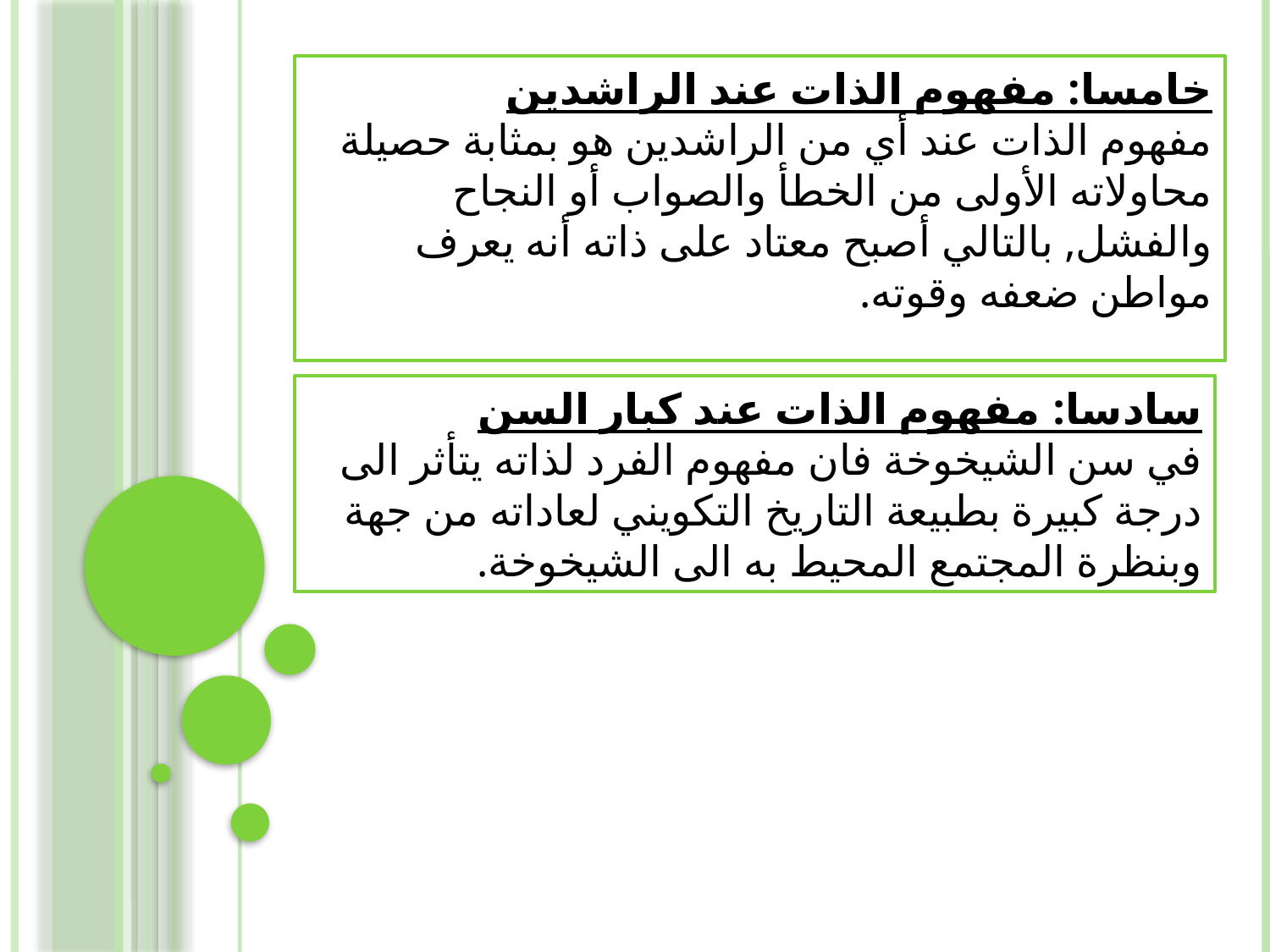

خامسا: مفهوم الذات عند الراشدين
مفهوم الذات عند أي من الراشدين هو بمثابة حصيلة محاولاته الأولى من الخطأ والصواب أو النجاح والفشل, بالتالي أصبح معتاد على ذاته أنه يعرف مواطن ضعفه وقوته.

سادسا: مفهوم الذات عند كبار السن
في سن الشيخوخة فان مفهوم الفرد لذاته يتأثر الى درجة كبيرة بطبيعة التاريخ التكويني لعاداته من جهة وبنظرة المجتمع المحيط به الى الشيخوخة.